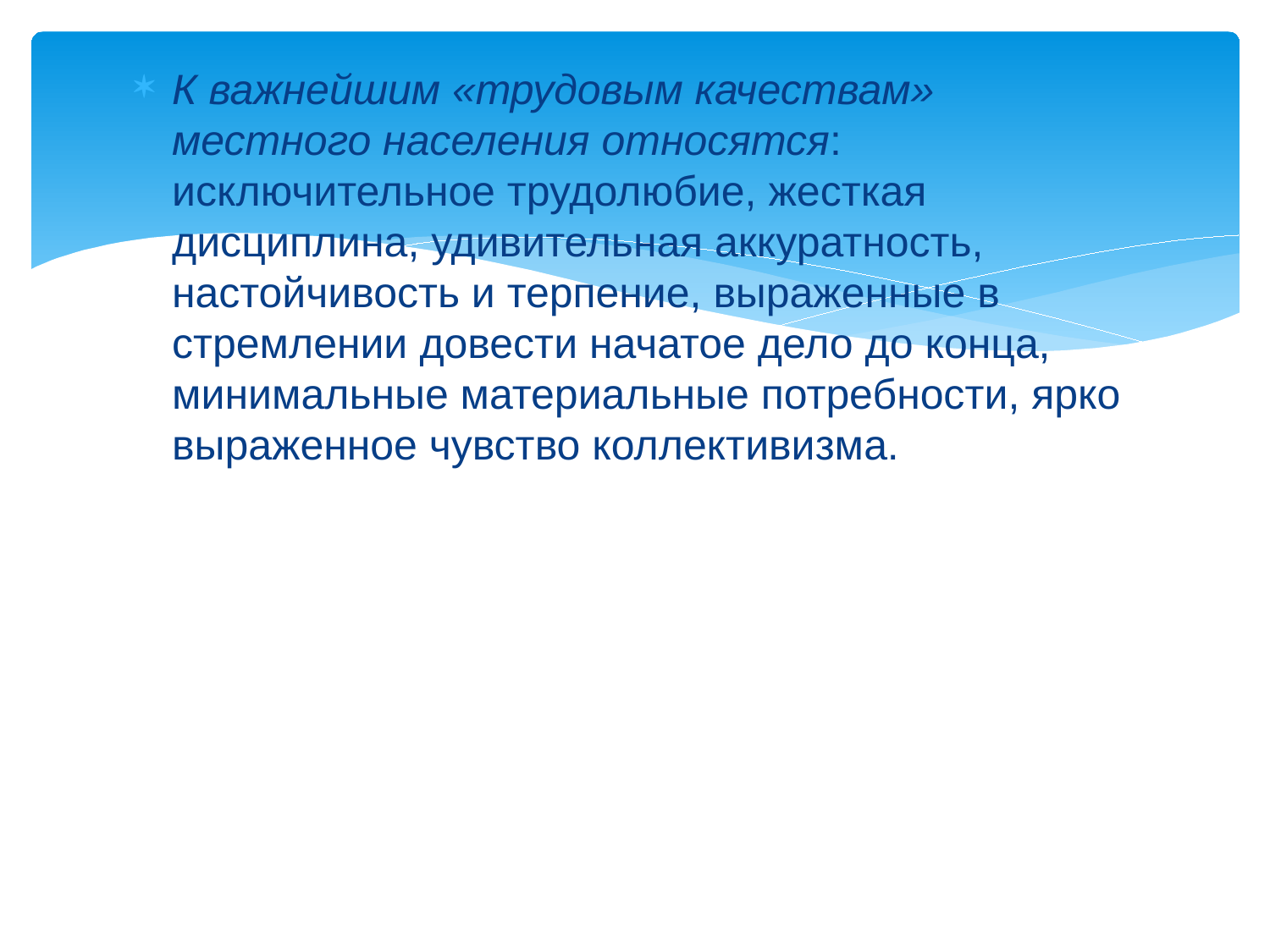

#
К важнейшим «трудовым качествам» местного населения относятся: исключительное трудолюбие, жесткая дисциплина, удивительная аккуратность, настойчивость и терпение, выраженные в стремлении довести начатое дело до конца, минимальные материальные потребности, ярко выраженное чувство коллективизма.